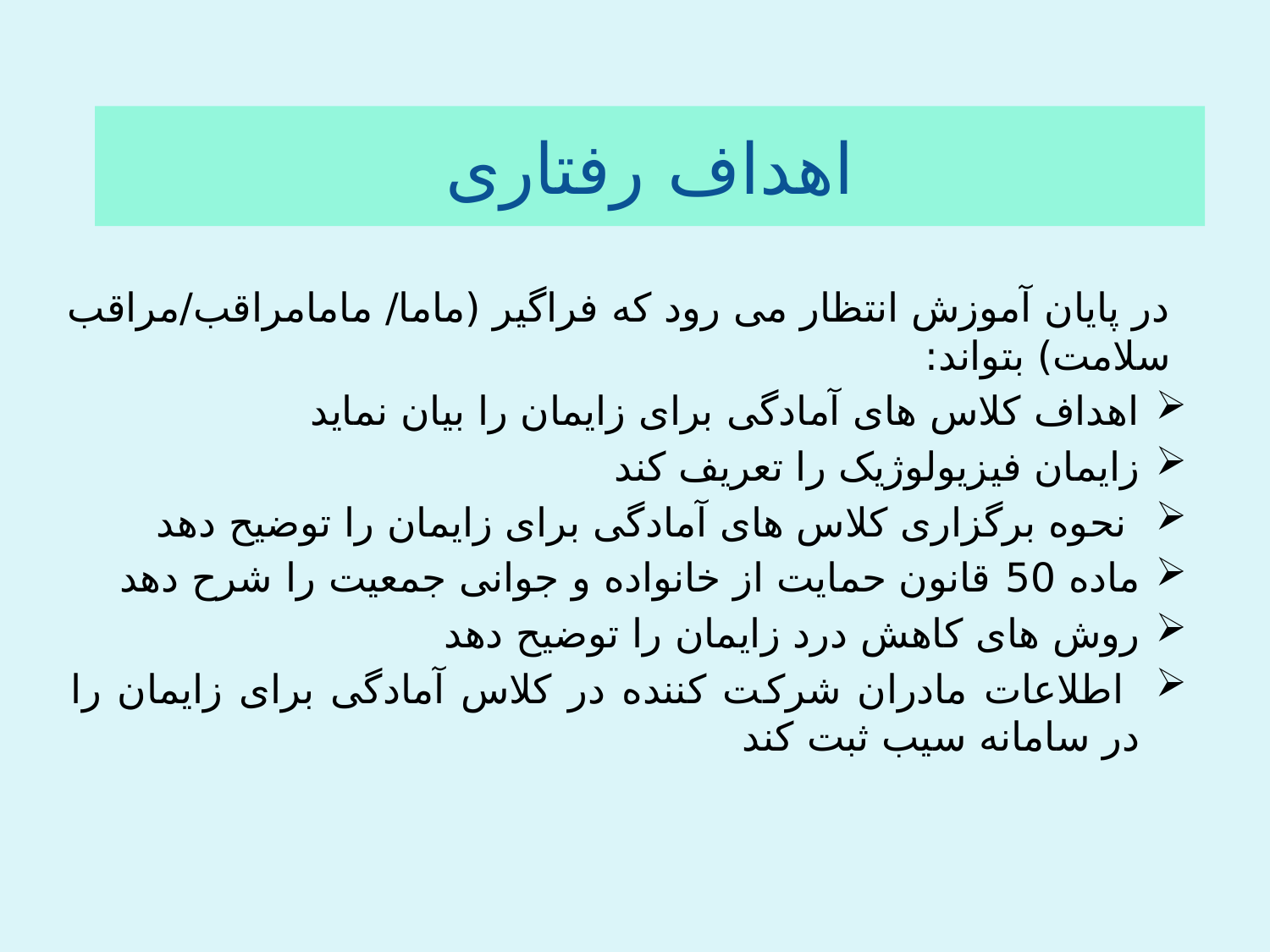

# اهداف رفتاری
در پایان آموزش انتظار می رود که فراگیر (ماما/ مامامراقب/مراقب سلامت) بتواند:
اهداف کلاس های آمادگی برای زایمان را بیان نماید
زایمان فیزیولوژیک را تعریف کند
 نحوه برگزاری کلاس های آمادگی برای زایمان را توضیح دهد
ماده 50 قانون حمایت از خانواده و جوانی جمعیت را شرح دهد
روش های کاهش درد زایمان را توضیح دهد
 اطلاعات مادران شرکت کننده در کلاس آمادگی برای زایمان را در سامانه سیب ثبت کند